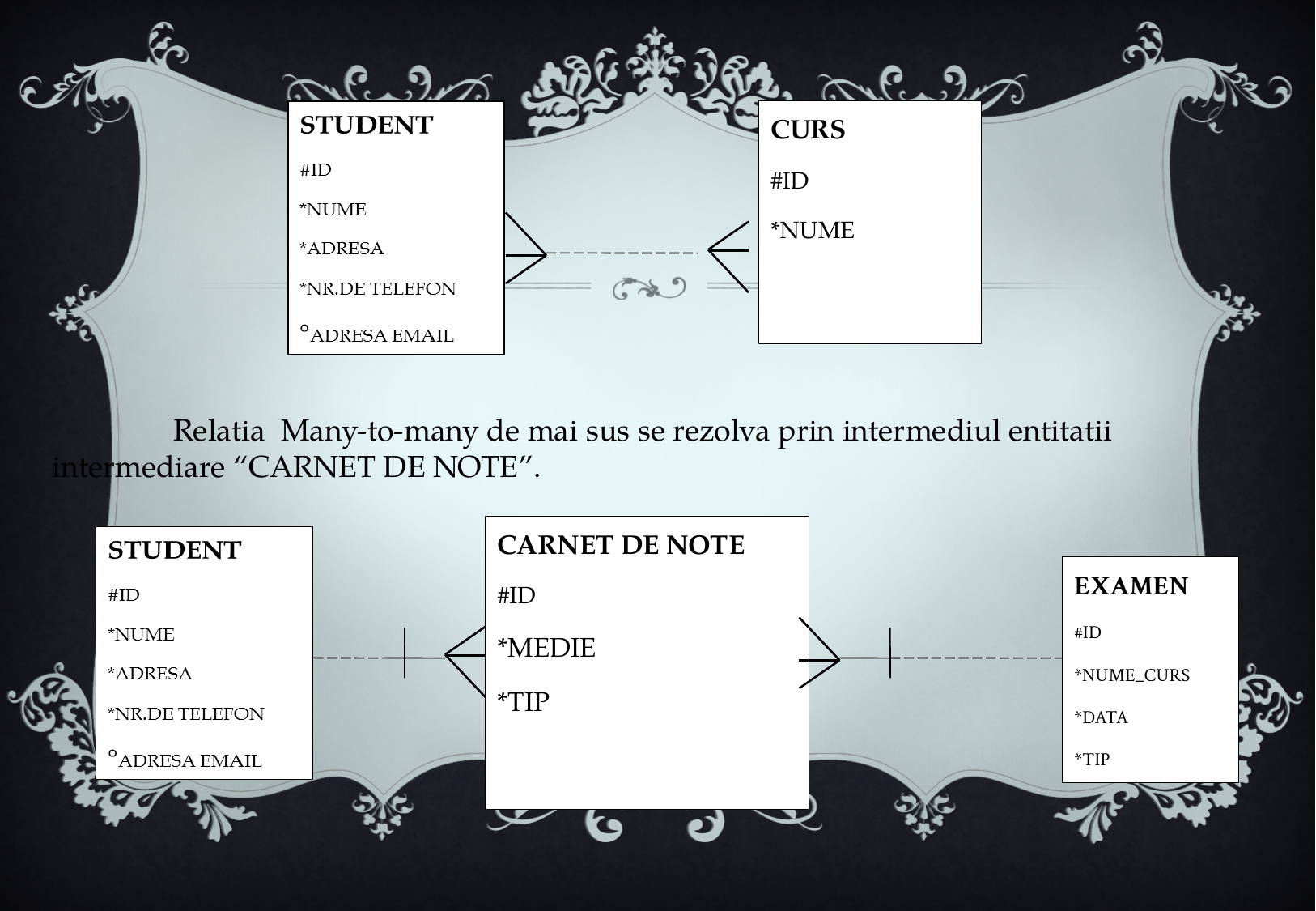

CURS
#ID
*NUME

	Relatia  Many-to-many de mai sus se rezolva prin intermediul entitatii intermediare “CARNET DE NOTE”.
CARNET DE NOTE
#ID
*MEDIE
*TIP

EXAMEN
#ID
*NUME_CURS
*DATA
*TIP